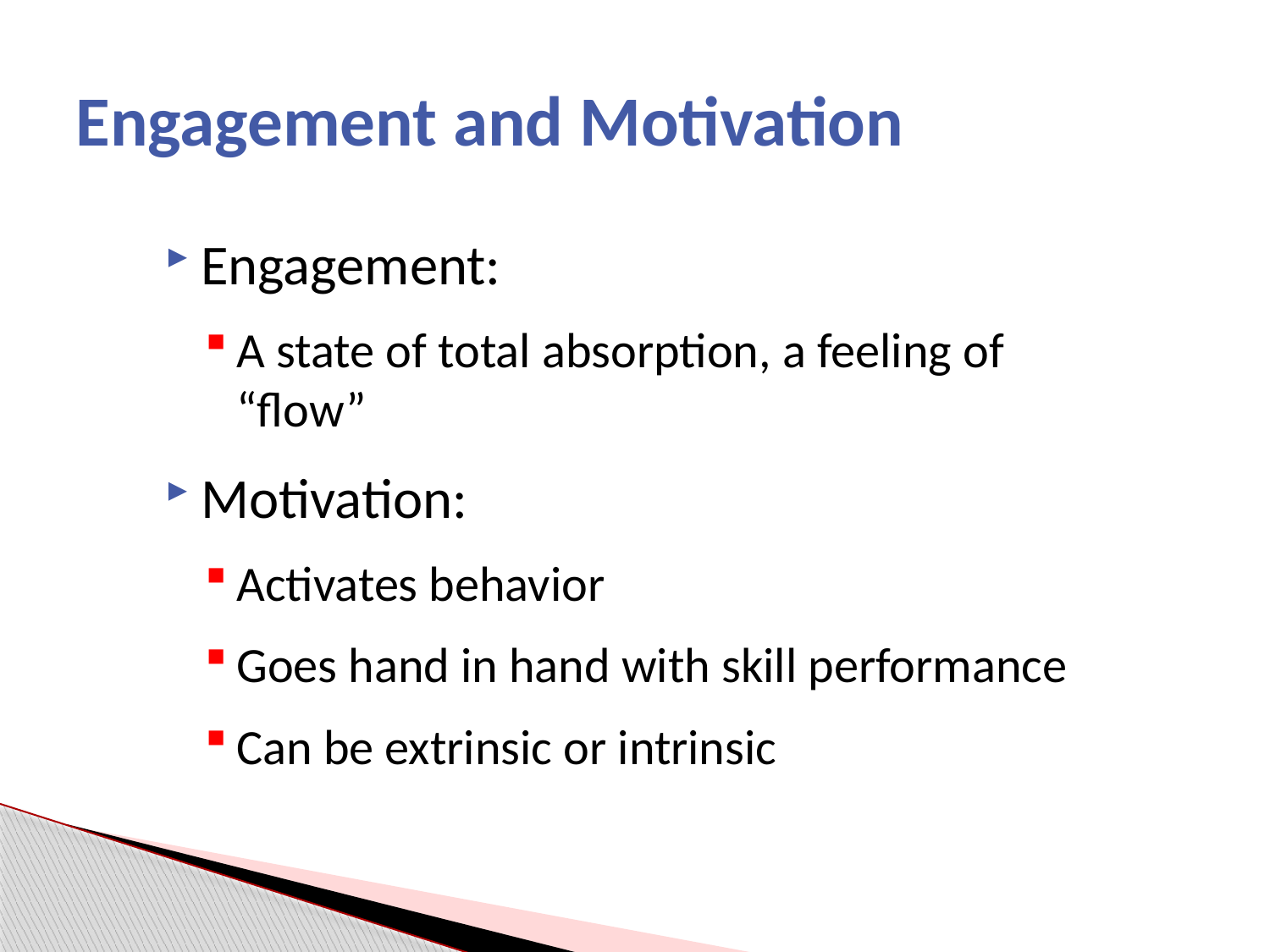

# Engagement and Motivation
Engagement:
A state of total absorption, a feeling of “flow”
Motivation:
Activates behavior
Goes hand in hand with skill performance
Can be extrinsic or intrinsic